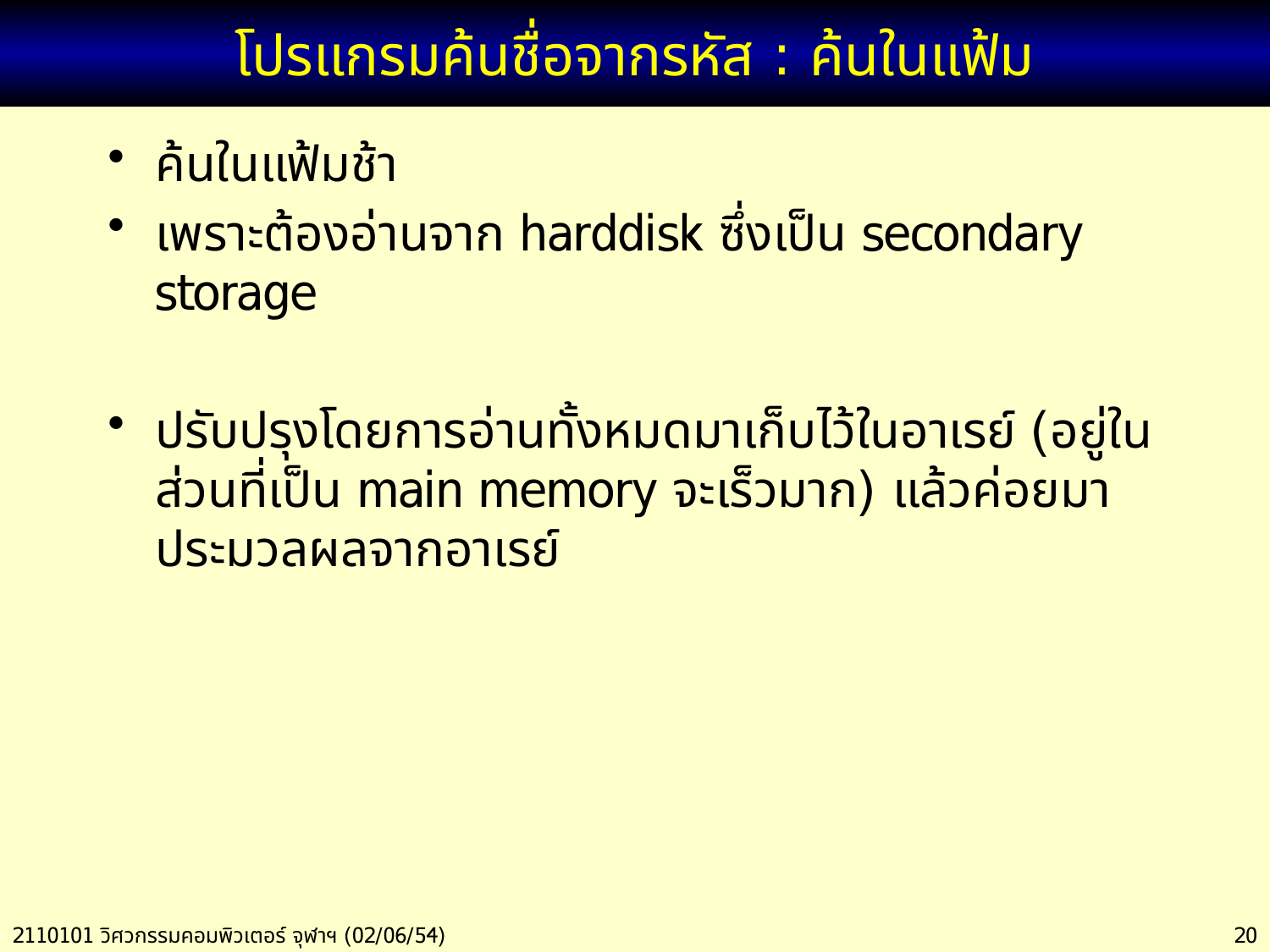

# โปรแกรมค้นชื่อจากรหัส : ค้นในแฟ้ม
ค้นในแฟ้มช้า
เพราะต้องอ่านจาก harddisk ซึ่งเป็น secondary storage

ปรับปรุงโดยการอ่านทั้งหมดมาเก็บไว้ในอาเรย์ (อยู่ในส่วนที่เป็น main memory จะเร็วมาก) แล้วค่อยมาประมวลผลจากอาเรย์